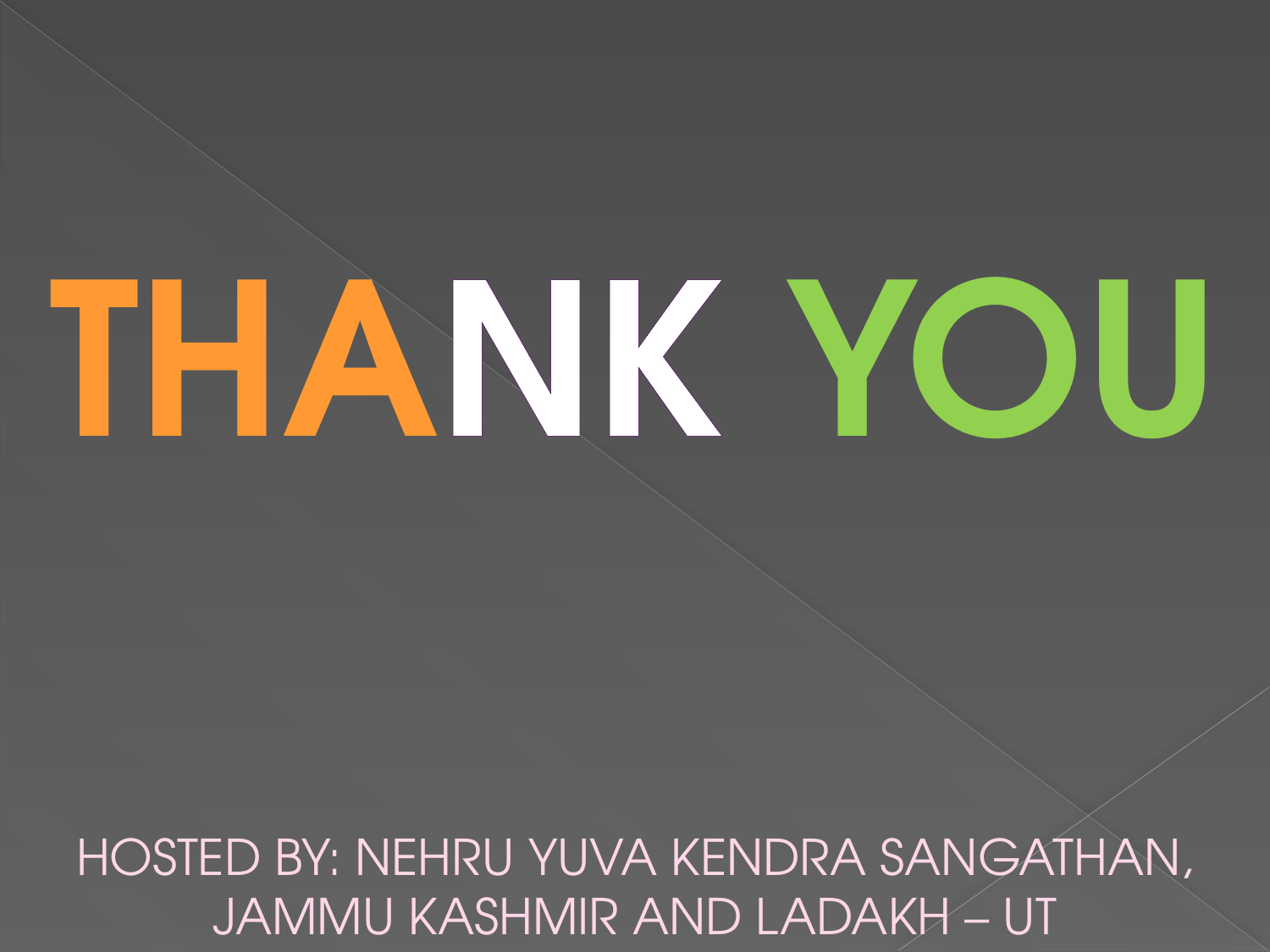

THANK YOU
HOSTED BY: NEHRU YUVA KENDRA SANGATHAN, JAMMU KASHMIR AND LADAKH – UT